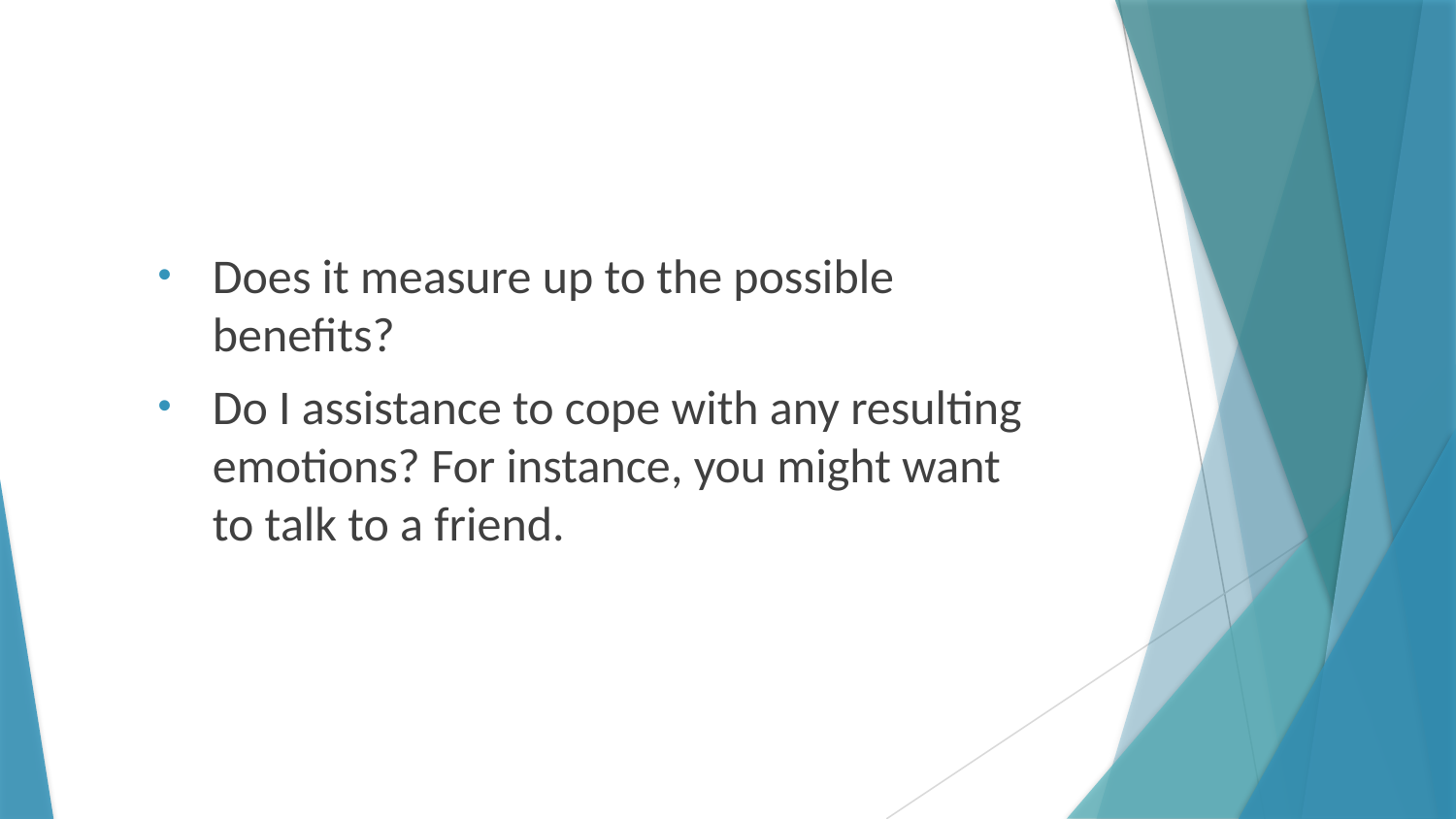

Does it measure up to the possible benefits?
Do I assistance to cope with any resulting emotions? For instance, you might want to talk to a friend.